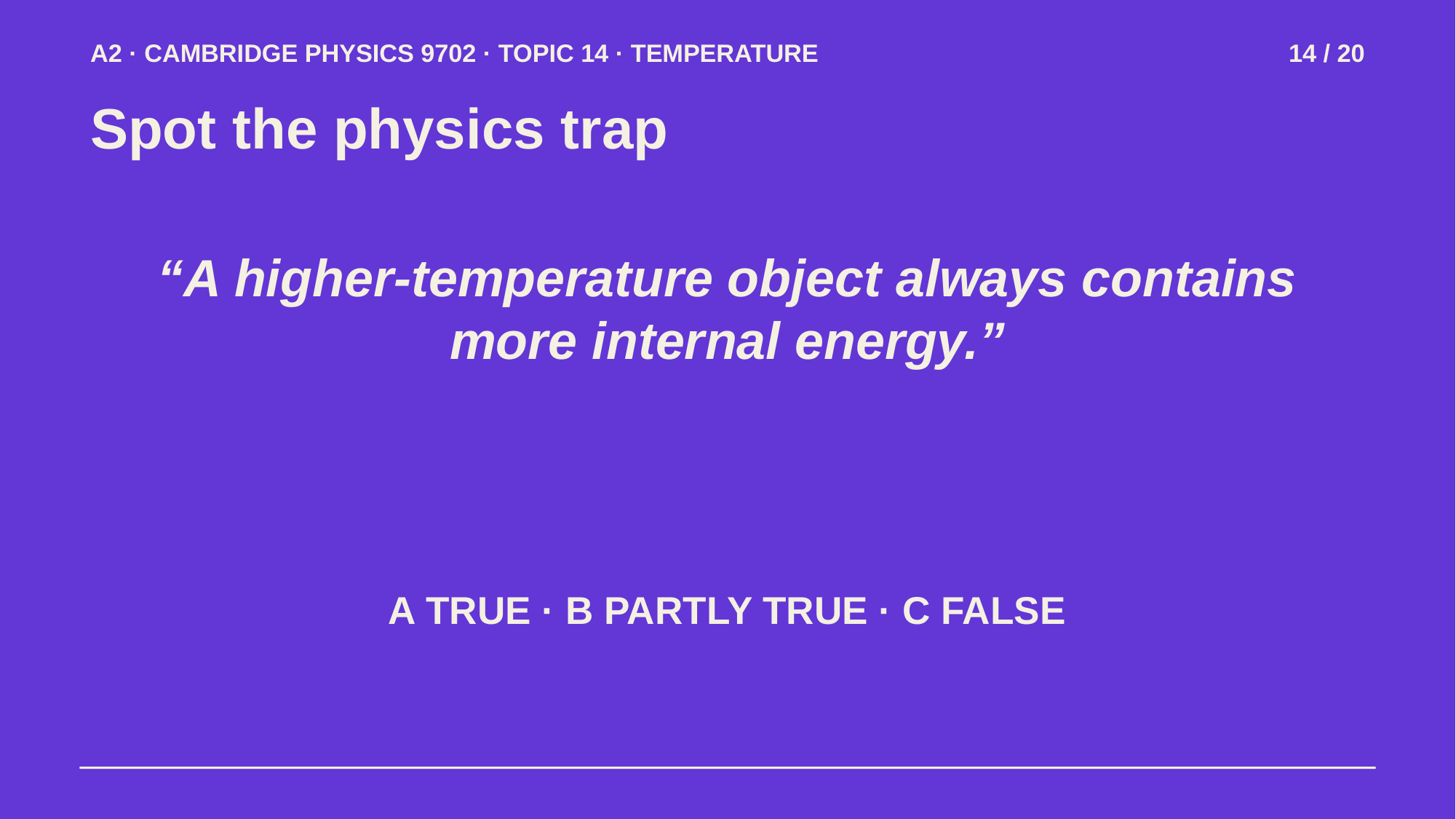

A2 · CAMBRIDGE PHYSICS 9702 · TOPIC 14 · TEMPERATURE
14 / 20
Spot the physics trap
“A higher-temperature object always contains more internal energy.”
A TRUE · B PARTLY TRUE · C FALSE